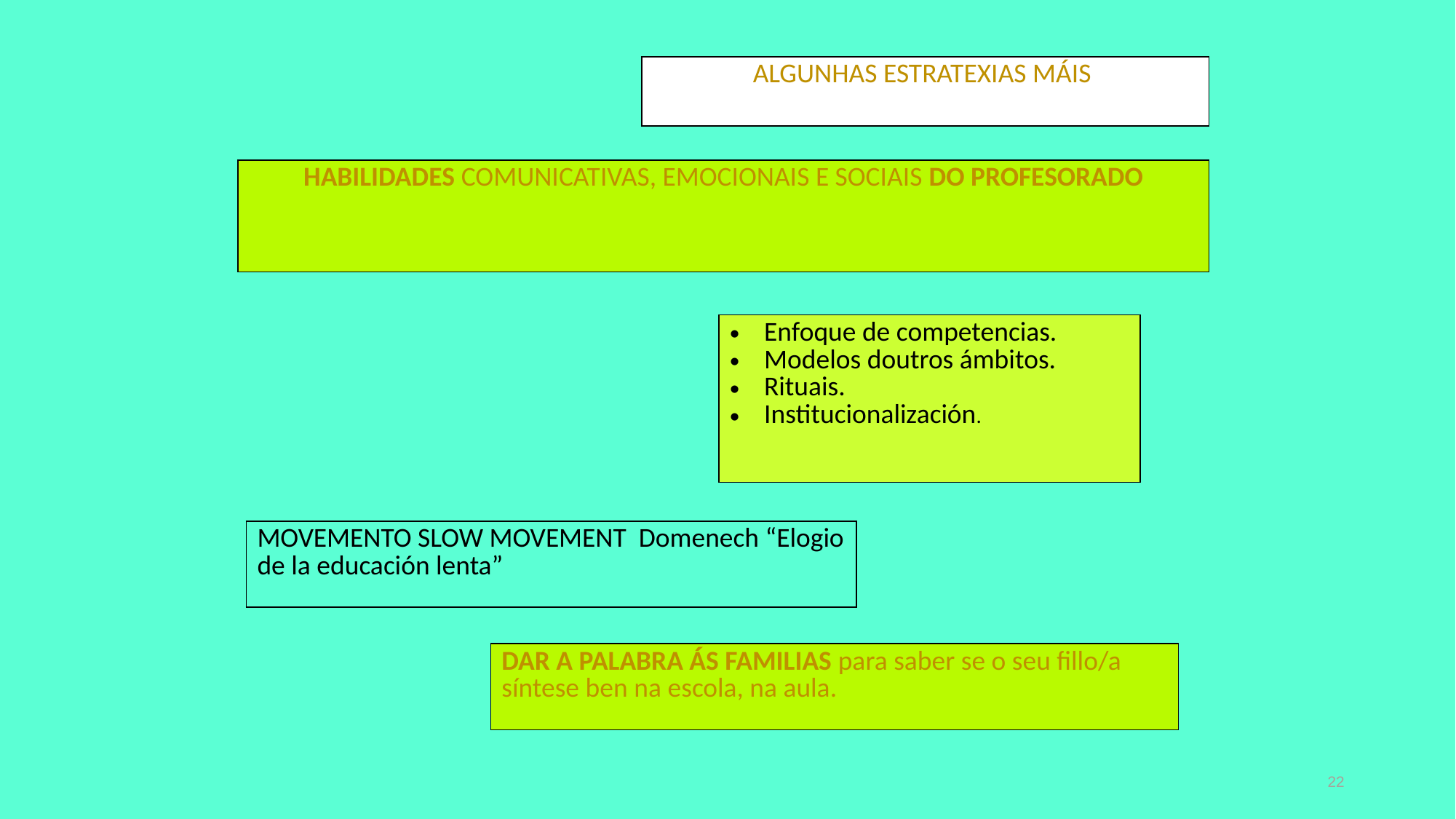

| ALGUNHAS ESTRATEXIAS MÁIS |
| --- |
| HABILIDADES COMUNICATIVAS, EMOCIONAIS E SOCIAIS DO PROFESORADO |
| --- |
| Enfoque de competencias. Modelos doutros ámbitos. Rituais. Institucionalización. |
| --- |
| MOVEMENTO SLOW MOVEMENT Domenech “Elogio de la educación lenta” |
| --- |
| DAR A PALABRA ÁS FAMILIAS para saber se o seu fillo/a síntese ben na escola, na aula. |
| --- |
22